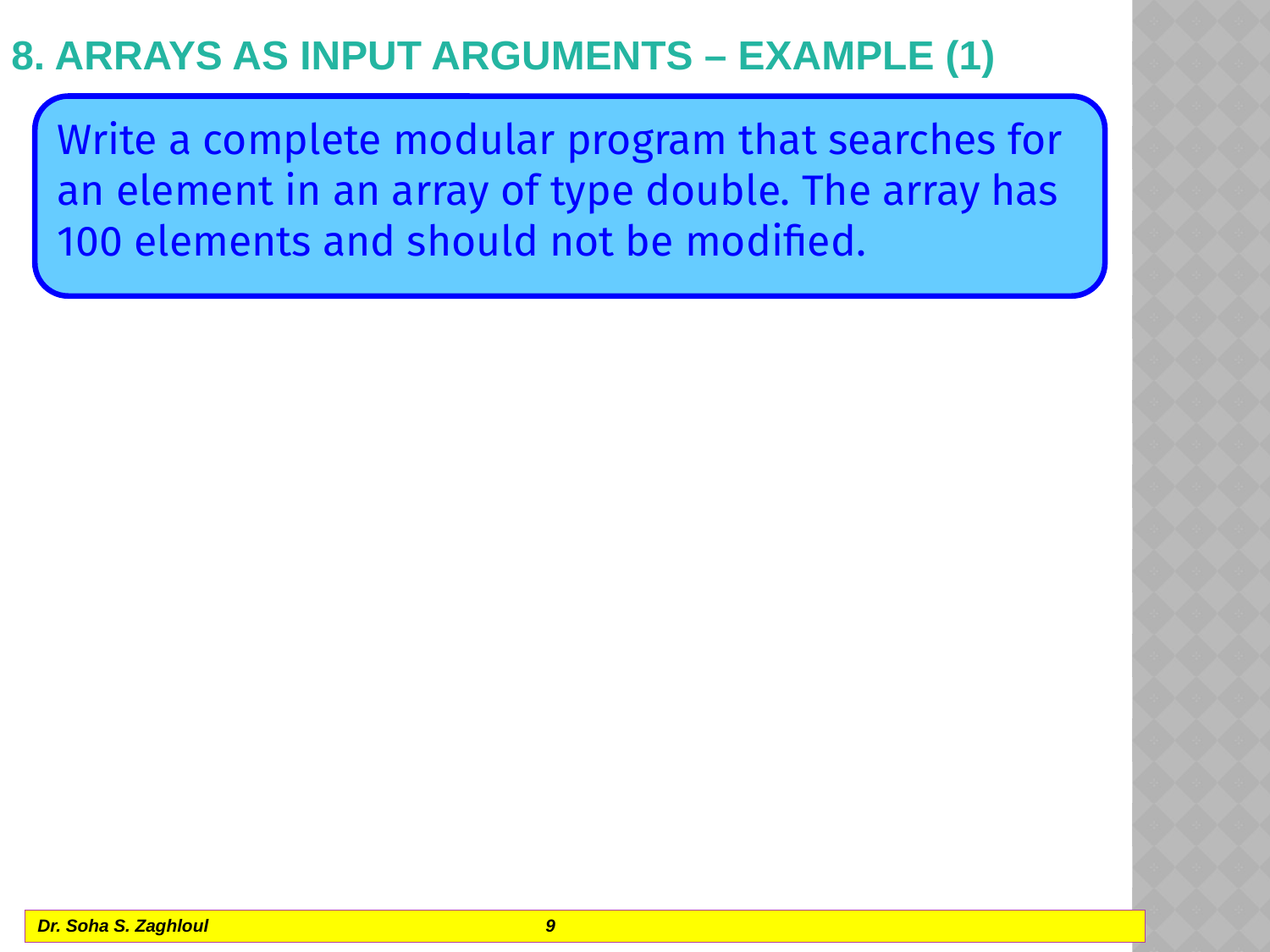

# 8. Arrays as input arguments – example (1)
Write a complete modular program that searches for an element in an array of type double. The array has 100 elements and should not be modified.
Dr. Soha S. Zaghloul			9